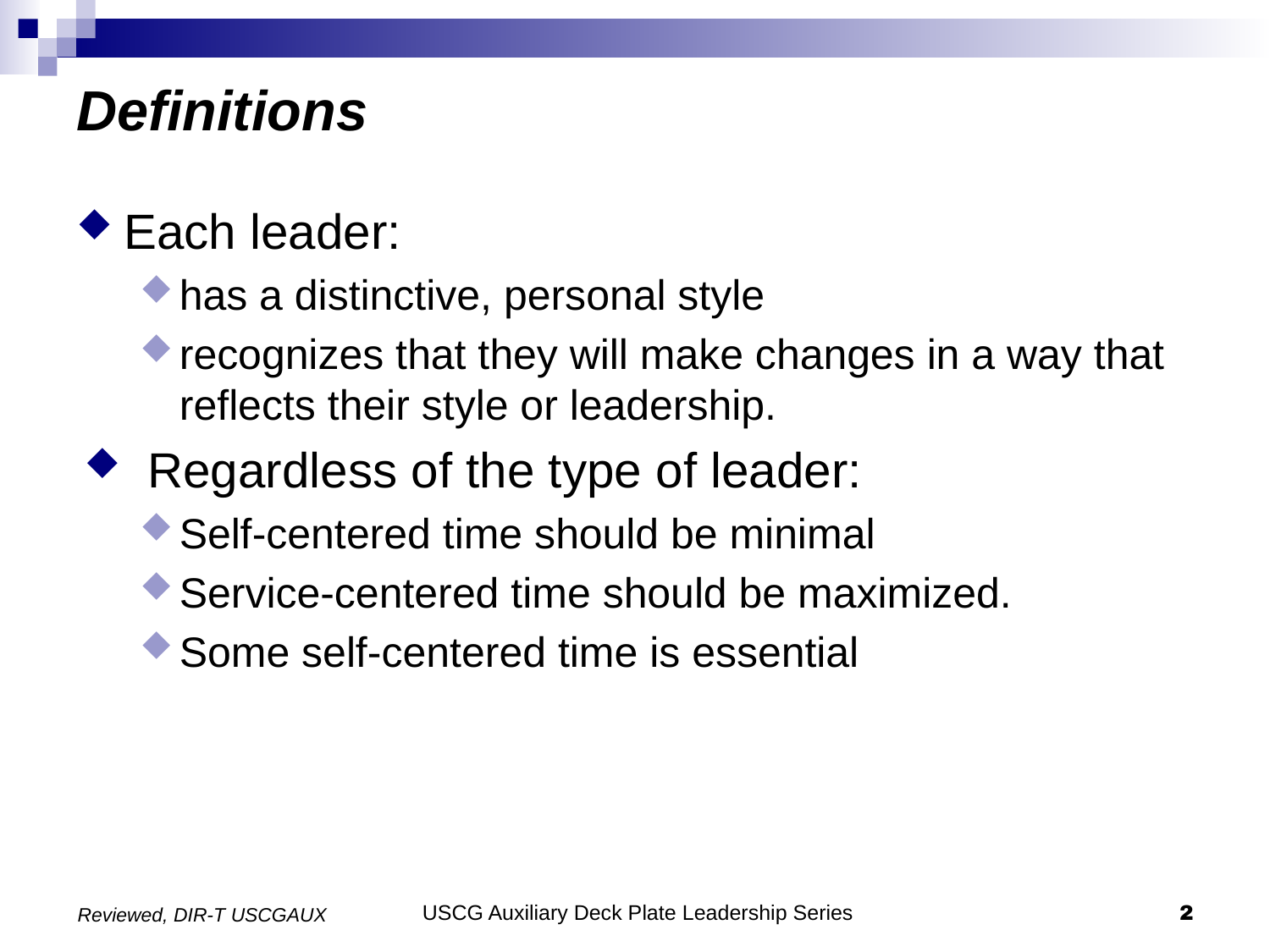

# Definitions
Each leader:
has a distinctive, personal style
recognizes that they will make changes in a way that reflects their style or leadership.
Regardless of the type of leader:
Self-centered time should be minimal
Service-centered time should be maximized.
Some self-centered time is essential

2
Reviewed, DIR-T USCGAUX
USCG Auxiliary Deck Plate Leadership Series